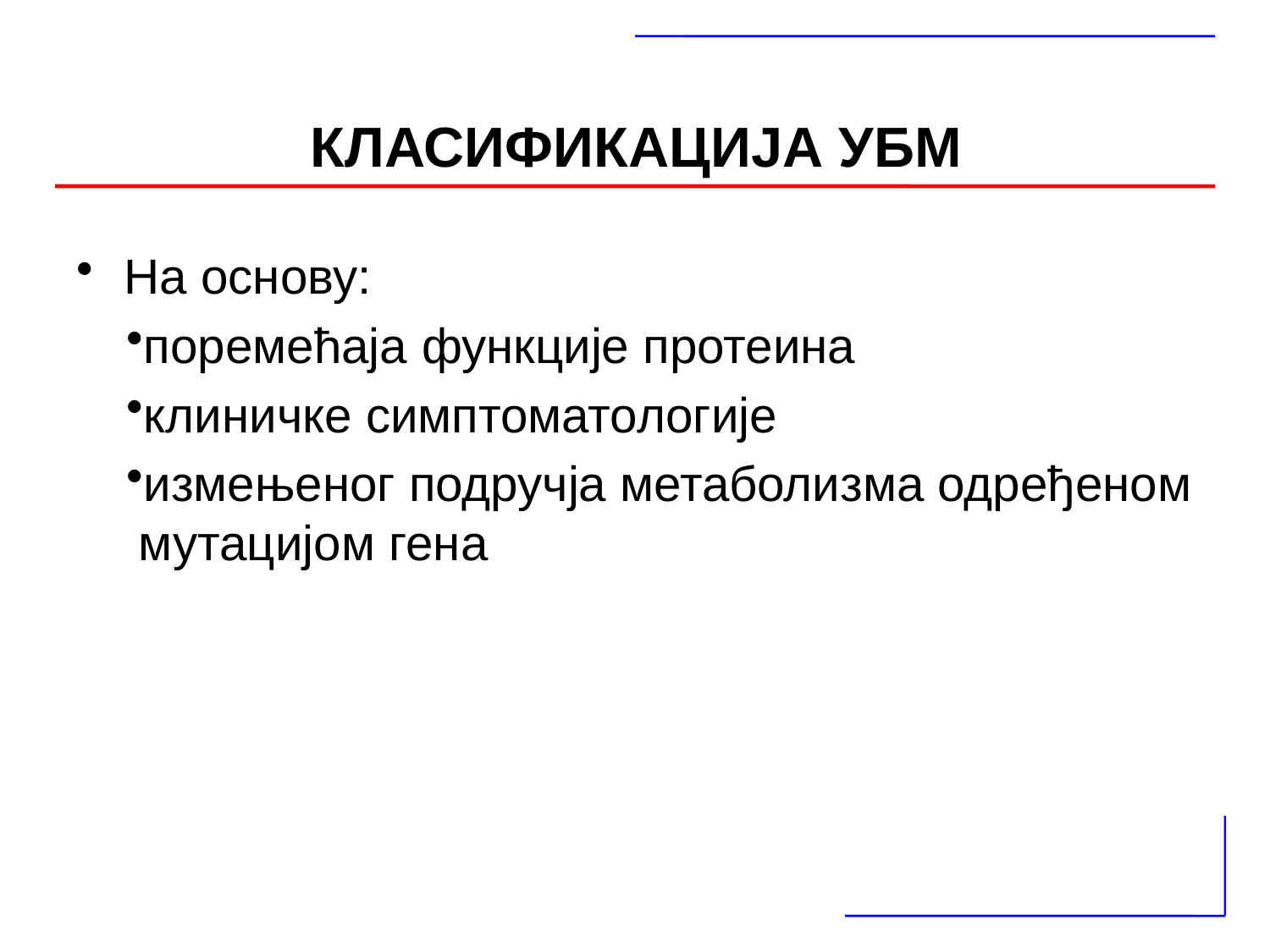

На основу:
поремећаја функције протеина
клиничке симптоматологије
измењеног подручја метаболизма одређеном мутацијом гена
КЛАСИФИКАЦИЈА УБМ